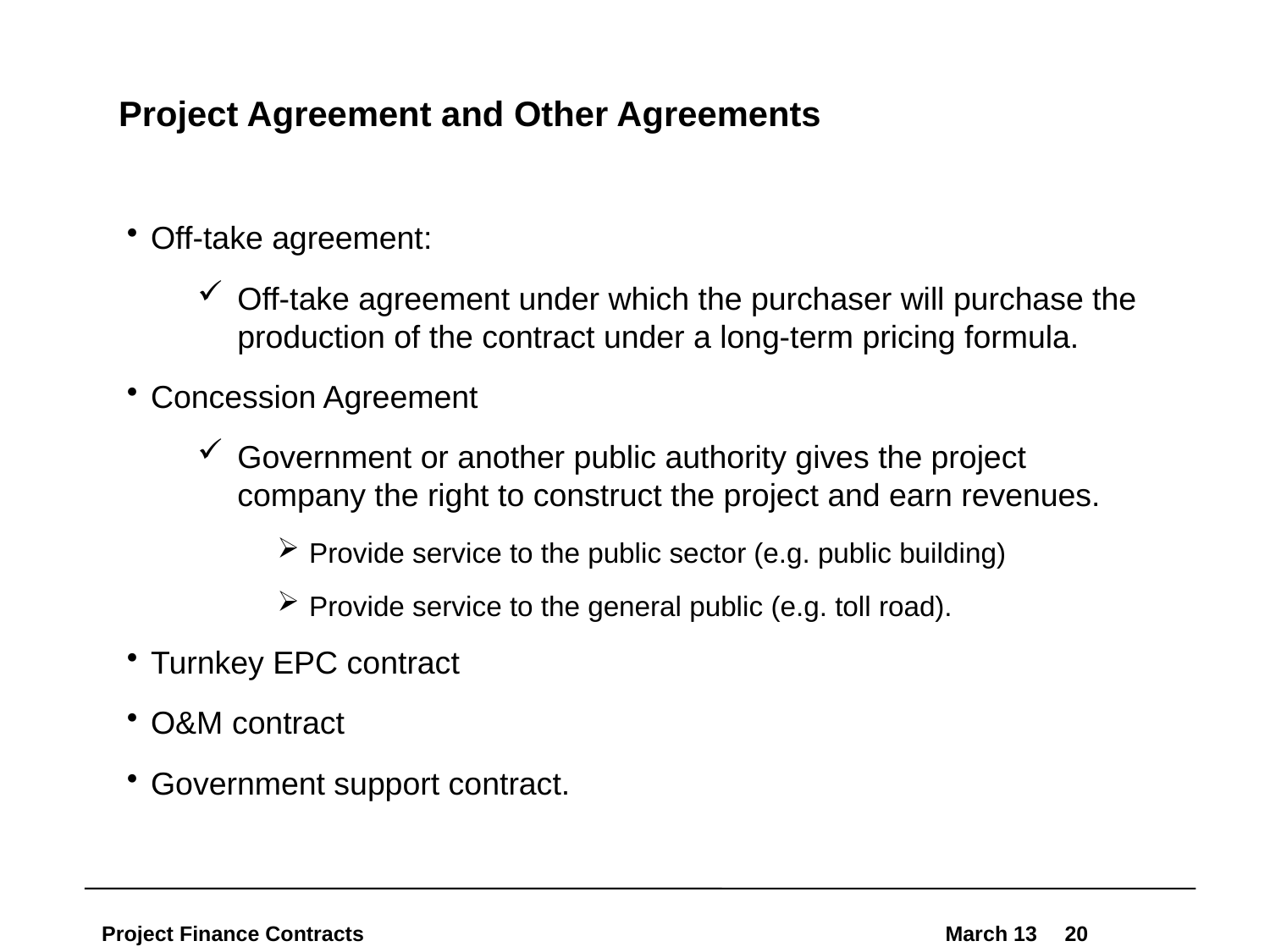

# Project Agreement and Other Agreements
Off-take agreement:
Off-take agreement under which the purchaser will purchase the production of the contract under a long-term pricing formula.
Concession Agreement
Government or another public authority gives the project company the right to construct the project and earn revenues.
Provide service to the public sector (e.g. public building)
Provide service to the general public (e.g. toll road).
Turnkey EPC contract
O&M contract
Government support contract.